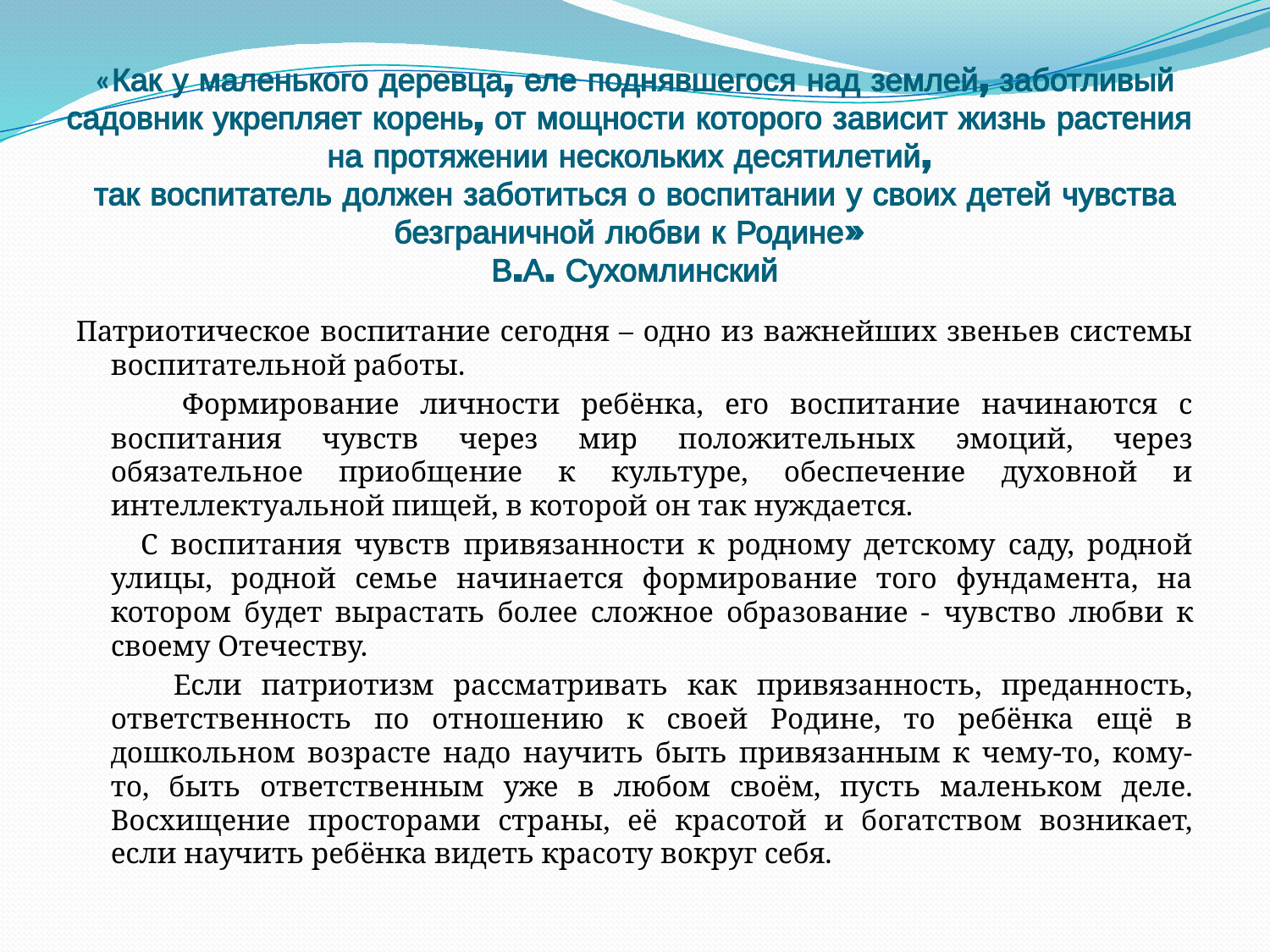

# «Как у маленького деревца, еле поднявшегося над землей, заботливый садовник укрепляет корень, от мощности которого зависит жизнь растения на протяжении нескольких десятилетий, так воспитатель должен заботиться о воспитании у своих детей чувства безграничной любви к Родине» В.А. Сухомлинский
Патриотическое воспитание сегодня – одно из важнейших звеньев системы воспитательной работы.
     Формирование личности ребёнка, его воспитание начинаются с воспитания чувств через мир положительных эмоций, через обязательное приобщение к культуре, обеспечение духовной и интеллектуальной пищей, в которой он так нуждается.
     С воспитания чувств привязанности к родному детскому саду, родной улицы, родной семье начинается формирование того фундамента, на котором будет вырастать более сложное образование - чувство любви к своему Отечеству.
     Если патриотизм рассматривать как привязанность, преданность, ответственность по отношению к своей Родине, то ребёнка ещё в дошкольном возрасте надо научить быть привязанным к чему-то, кому-то, быть ответственным уже в любом своём, пусть маленьком деле.
Восхищение просторами страны, её красотой и богатством возникает, если научить ребёнка видеть красоту вокруг себя.